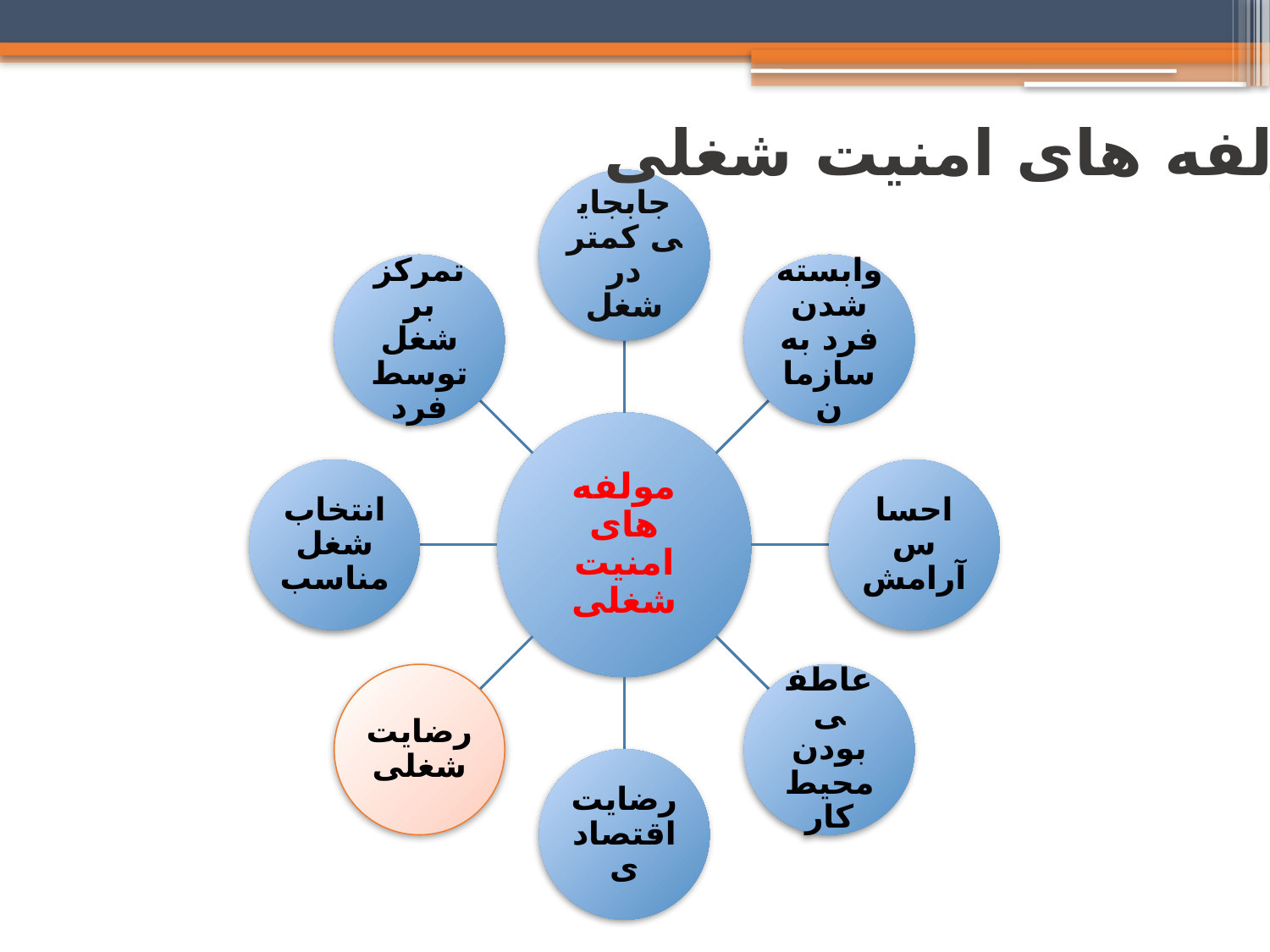

مولفه های امنیت شغلی
مولفه های امنیت شغلی

جابجایی کمتر در شغل

وابسته شدن فرد به سازمان

احساس آرامش

عاطفی بودن محیط کار

رضایت اقتصادی

رضایت شغلی

انتخاب شغل مناسب

تمرکز بر شغل توسط فرد